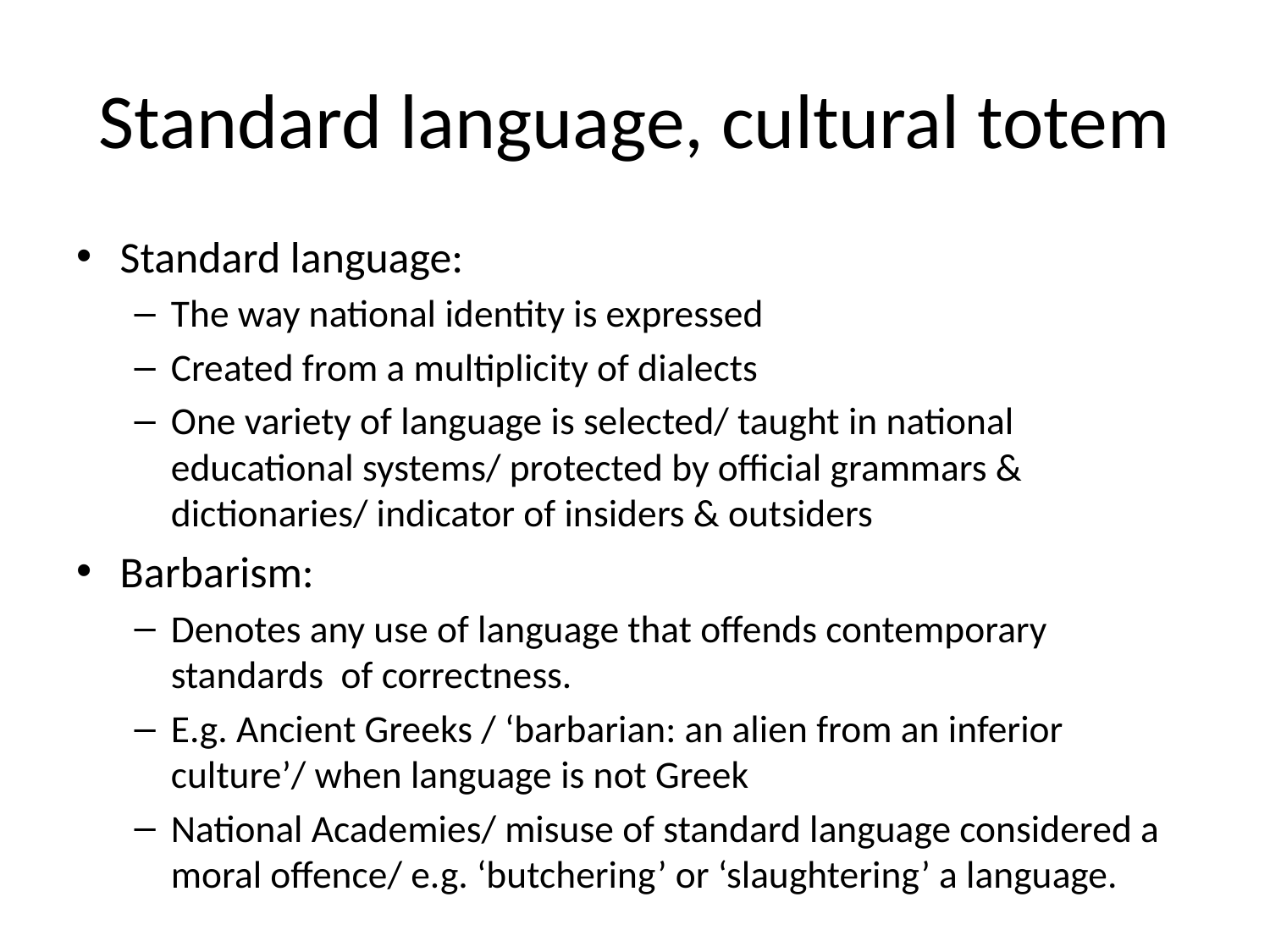

# Standard language, cultural totem
Standard language:
The way national identity is expressed
Created from a multiplicity of dialects
One variety of language is selected/ taught in national educational systems/ protected by official grammars & dictionaries/ indicator of insiders & outsiders
Barbarism:
Denotes any use of language that offends contemporary standards  of correctness.
E.g. Ancient Greeks / ‘barbarian: an alien from an inferior culture’/ when language is not Greek
National Academies/ misuse of standard language considered a moral offence/ e.g. ‘butchering’ or ‘slaughtering’ a language.